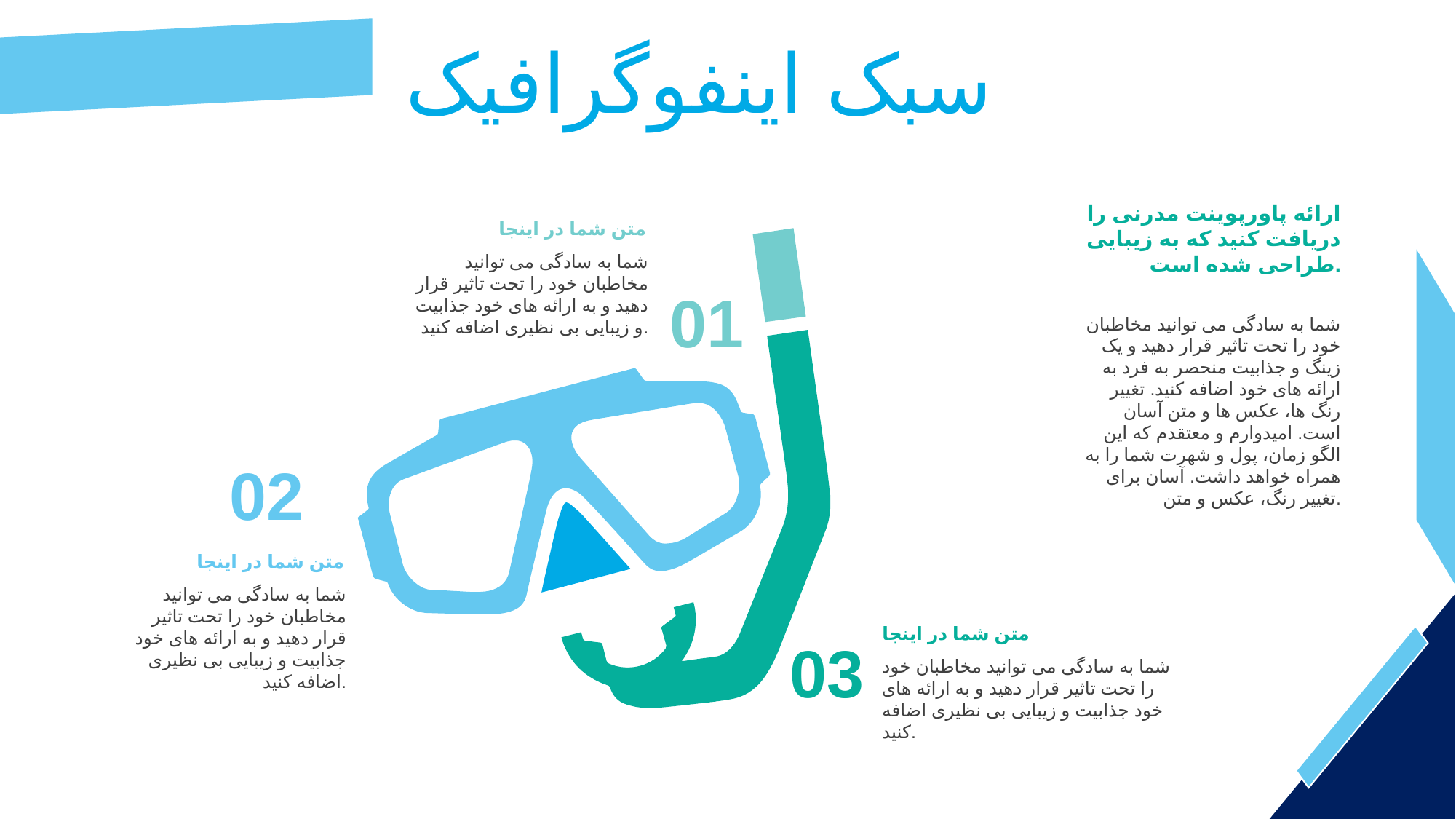

سبک اینفوگرافیک
ارائه پاورپوینت مدرنی را دریافت کنید که به زیبایی طراحی شده است.
متن شما در اینجا
شما به سادگی می توانید مخاطبان خود را تحت تاثیر قرار دهید و به ارائه های خود جذابیت و زیبایی بی نظیری اضافه کنید.

01
شما به سادگی می توانید مخاطبان خود را تحت تاثیر قرار دهید و یک زینگ و جذابیت منحصر به فرد به ارائه های خود اضافه کنید. تغییر رنگ ها، عکس ها و متن آسان است. امیدوارم و معتقدم که این الگو زمان، پول و شهرت شما را به همراه خواهد داشت. آسان برای تغییر رنگ، عکس و متن.
02
متن شما در اینجا
شما به سادگی می توانید مخاطبان خود را تحت تاثیر قرار دهید و به ارائه های خود جذابیت و زیبایی بی نظیری اضافه کنید.
متن شما در اینجا
شما به سادگی می توانید مخاطبان خود را تحت تاثیر قرار دهید و به ارائه های خود جذابیت و زیبایی بی نظیری اضافه کنید.
03